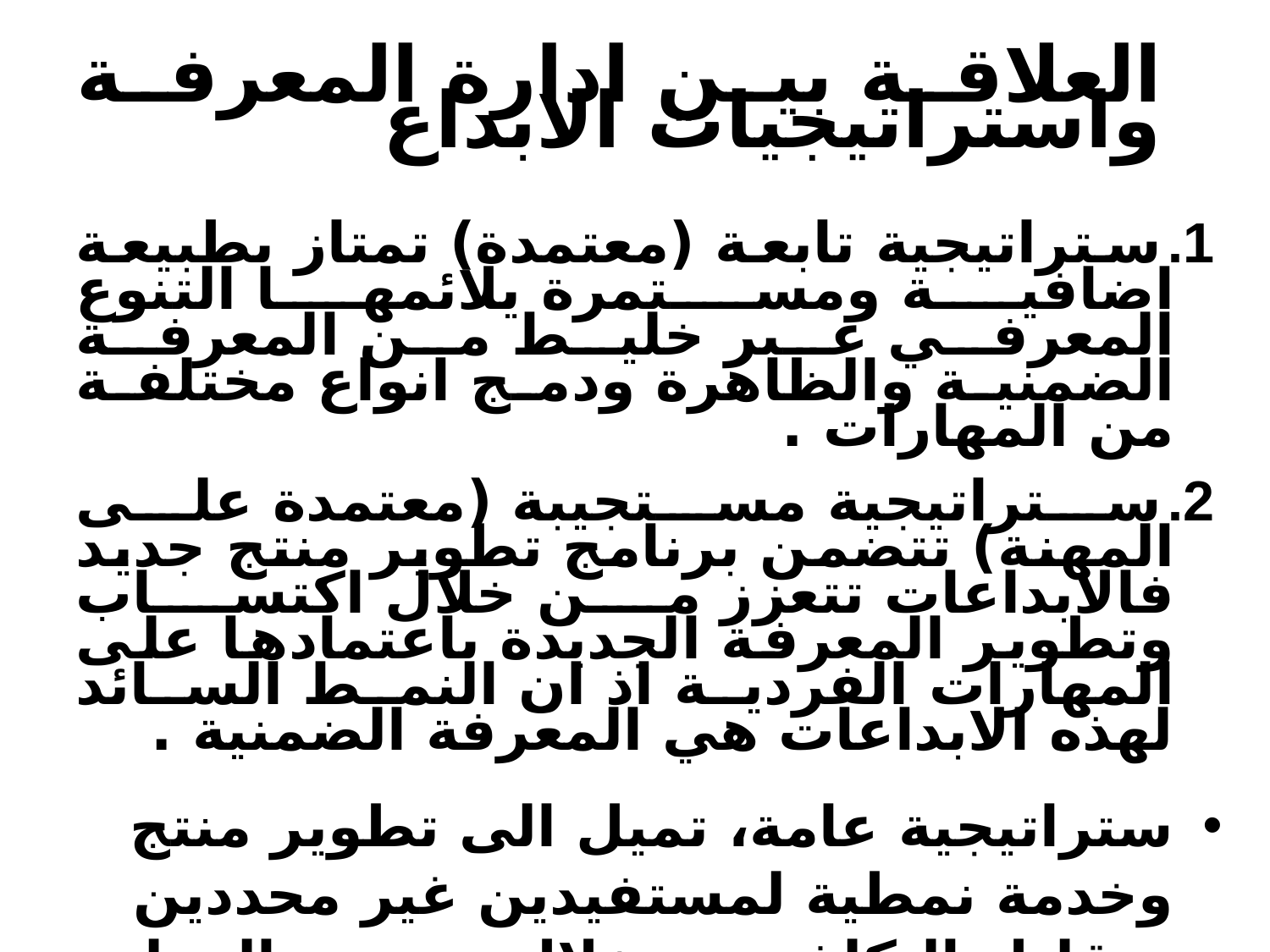

# العلاقة بين ادارة المعرفة واستراتيجيات الابداع
ستراتيجية تابعة (معتمدة) تمتاز بطبيعة اضافية ومستمرة يلائمها التنوع المعرفي عبر خليط من المعرفة الضمنية والظاهرة ودمج انواع مختلفة من المهارات .
ستراتيجية مستجيبة (معتمدة على المهنة) تتضمن برنامج تطوير منتج جديد فالابداعات تتعزز من خلال اكتساب وتطوير المعرفة الجديدة باعتمادها على المهارات الفردية اذ ان النمط السائد لهذه الابداعات هي المعرفة الضمنية .
ستراتيجية عامة، تميل الى تطوير منتج وخدمة نمطية لمستفيدين غير محددين وتقليل التكلفة من خلال تحسين العملية فتعتمد على المعرفة الظاهرة